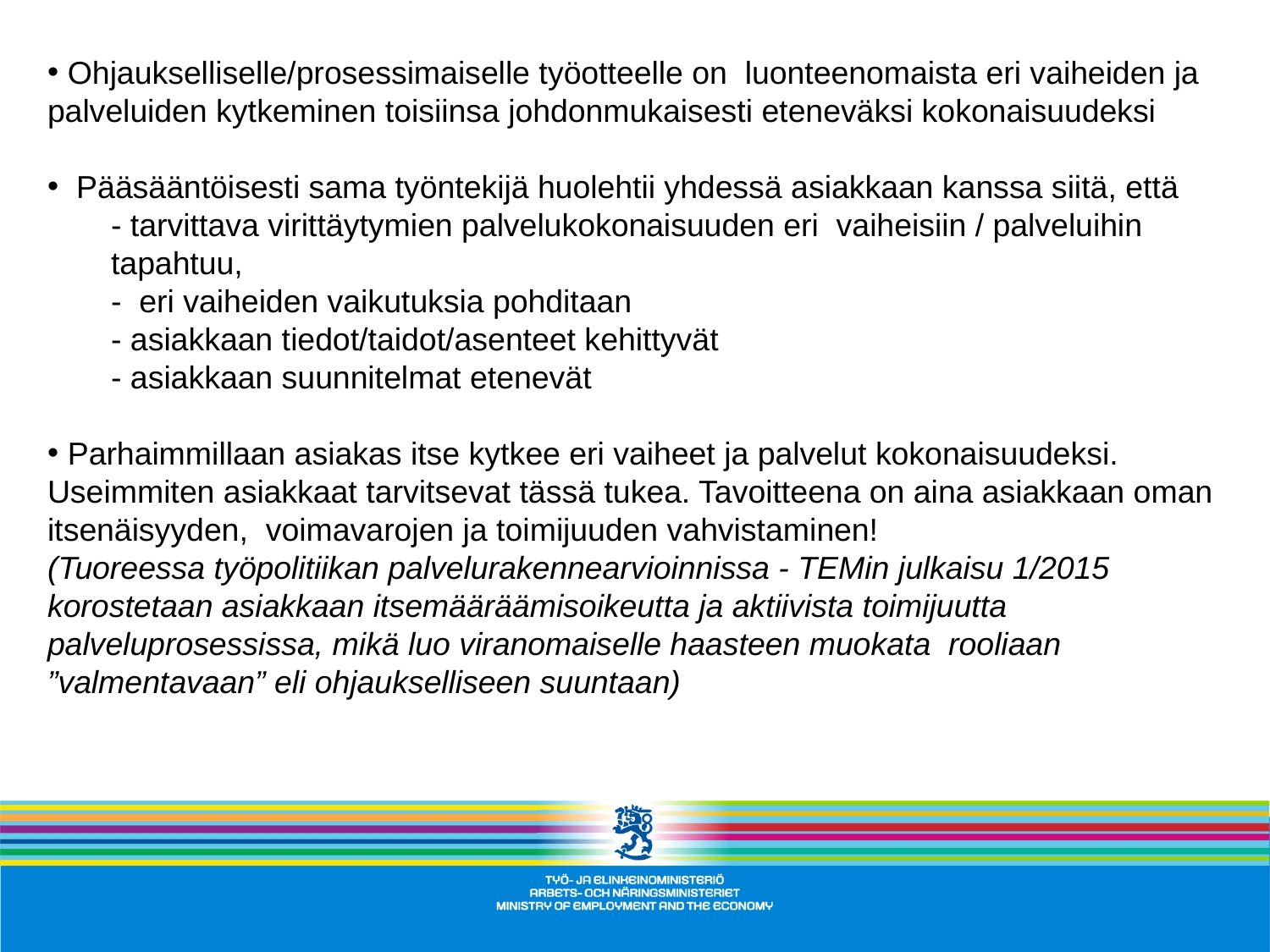

Ohjaukselliselle/prosessimaiselle työotteelle on  luonteenomaista eri vaiheiden ja palveluiden kytkeminen toisiinsa johdonmukaisesti eteneväksi kokonaisuudeksi

  Pääsääntöisesti sama työntekijä huolehtii yhdessä asiakkaan kanssa siitä, että
- tarvittava virittäytymien palvelukokonaisuuden eri  vaiheisiin / palveluihin tapahtuu,
-  eri vaiheiden vaikutuksia pohditaan
- asiakkaan tiedot/taidot/asenteet kehittyvät
- asiakkaan suunnitelmat etenevät

 Parhaimmillaan asiakas itse kytkee eri vaiheet ja palvelut kokonaisuudeksi. Useimmiten asiakkaat tarvitsevat tässä tukea. Tavoitteena on aina asiakkaan oman itsenäisyyden,  voimavarojen ja toimijuuden vahvistaminen!
(Tuoreessa työpolitiikan palvelurakennearvioinnissa - TEMin julkaisu 1/2015  korostetaan asiakkaan itsemääräämisoikeutta ja aktiivista toimijuutta palveluprosessissa, mikä luo viranomaiselle haasteen muokata  rooliaan ”valmentavaan” eli ohjaukselliseen suuntaan)